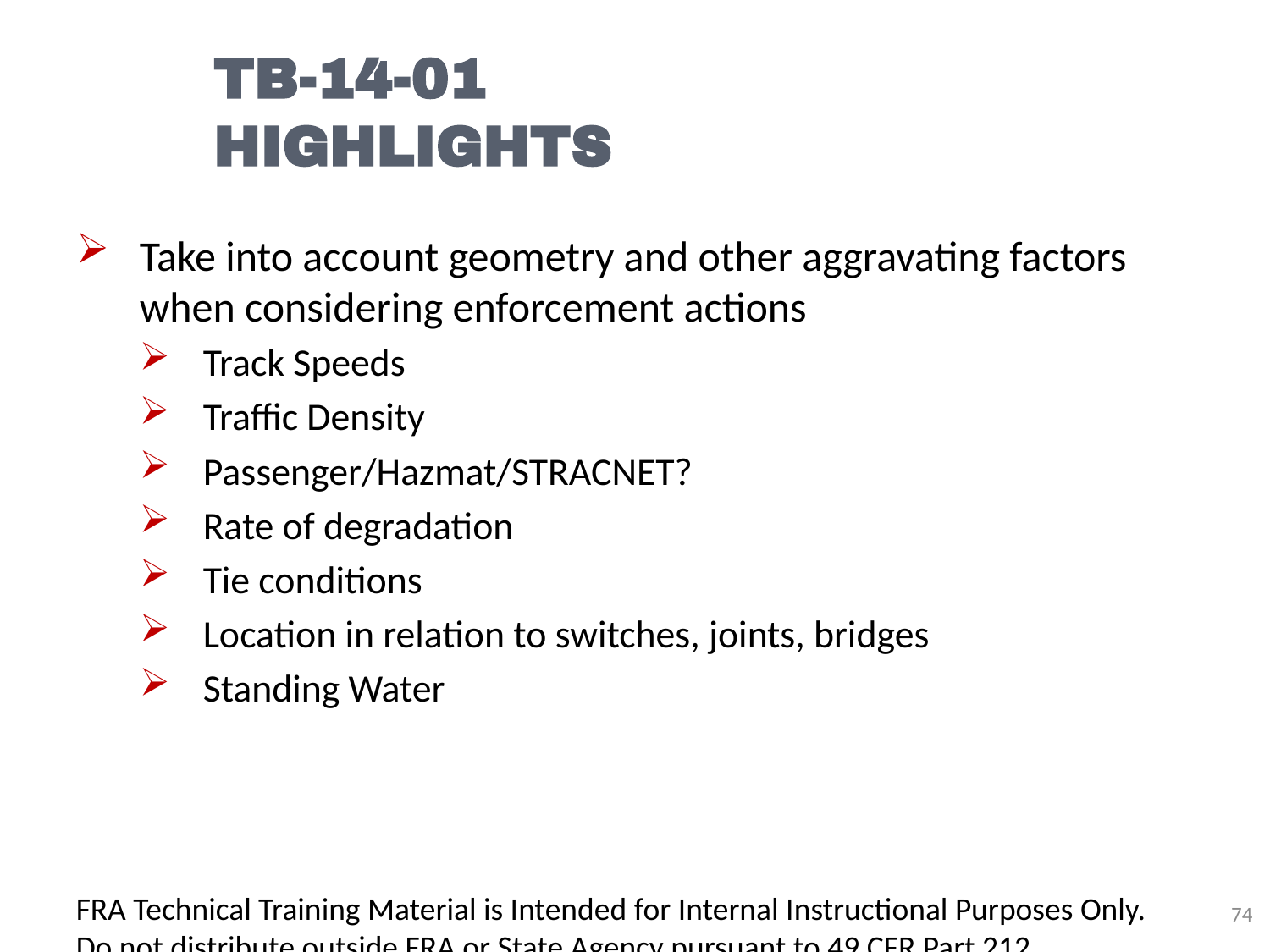

# TB-14-01 Highlights
Take into account geometry and other aggravating factors when considering enforcement actions
Track Speeds
Traffic Density
Passenger/Hazmat/STRACNET?
Rate of degradation
Tie conditions
Location in relation to switches, joints, bridges
Standing Water
FRA Technical Training Material is Intended for Internal Instructional Purposes Only.
Do not distribute outside FRA or State Agency pursuant to 49 CFR Part 212.
74